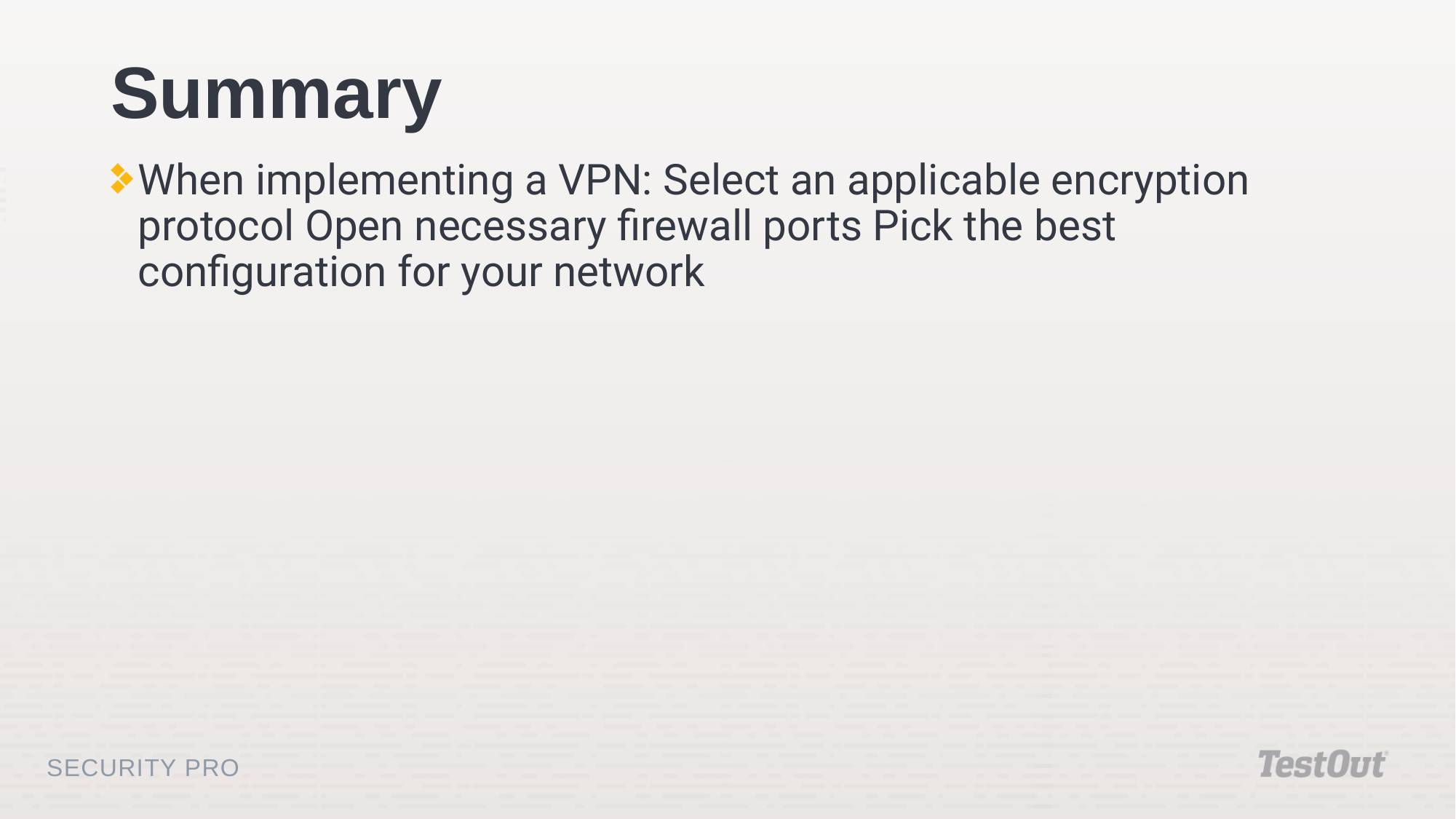

# Summary
When implementing a VPN: Select an applicable encryption protocol Open necessary firewall ports Pick the best configuration for your network
Security Pro